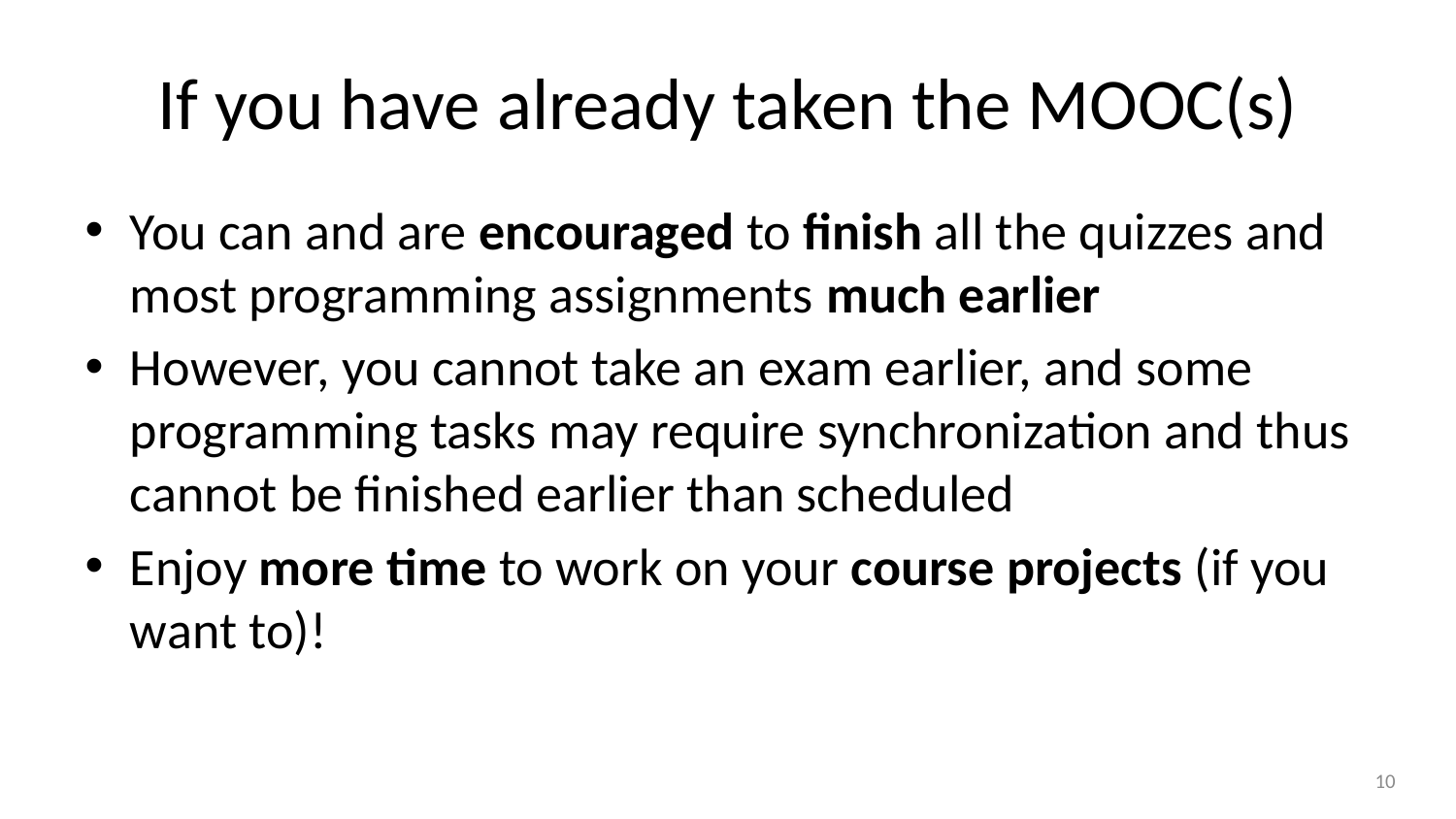

# If you have already taken the MOOC(s)
You can and are encouraged to finish all the quizzes and most programming assignments much earlier
However, you cannot take an exam earlier, and some programming tasks may require synchronization and thus cannot be finished earlier than scheduled
Enjoy more time to work on your course projects (if you want to)!
10